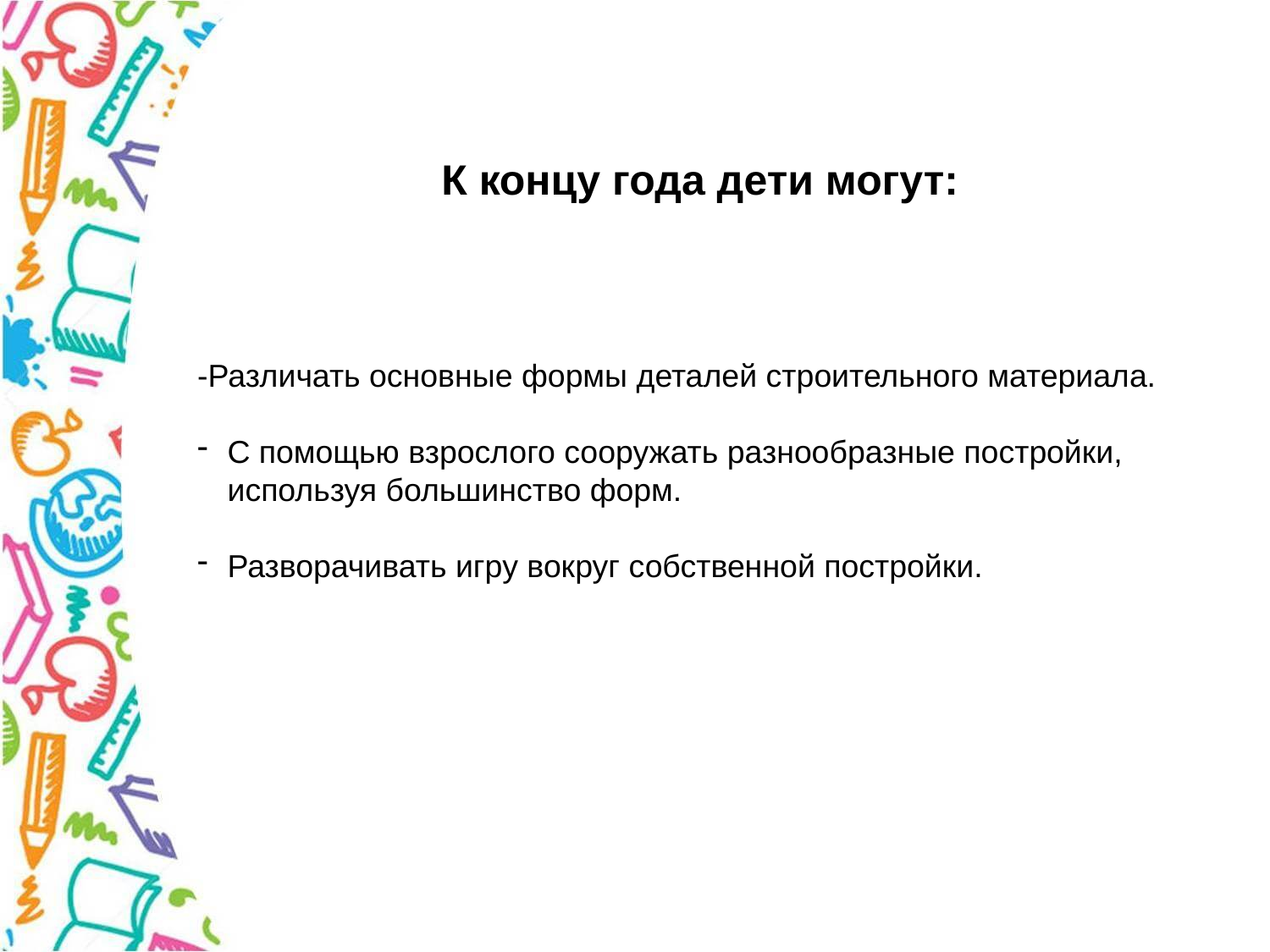

К концу года дети могут:

-Различать основные формы деталей строительного материала.

С помощью взрослого сооружать разнообразные постройки, используя большинство форм.

Разворачивать игру вокруг собственной постройки.